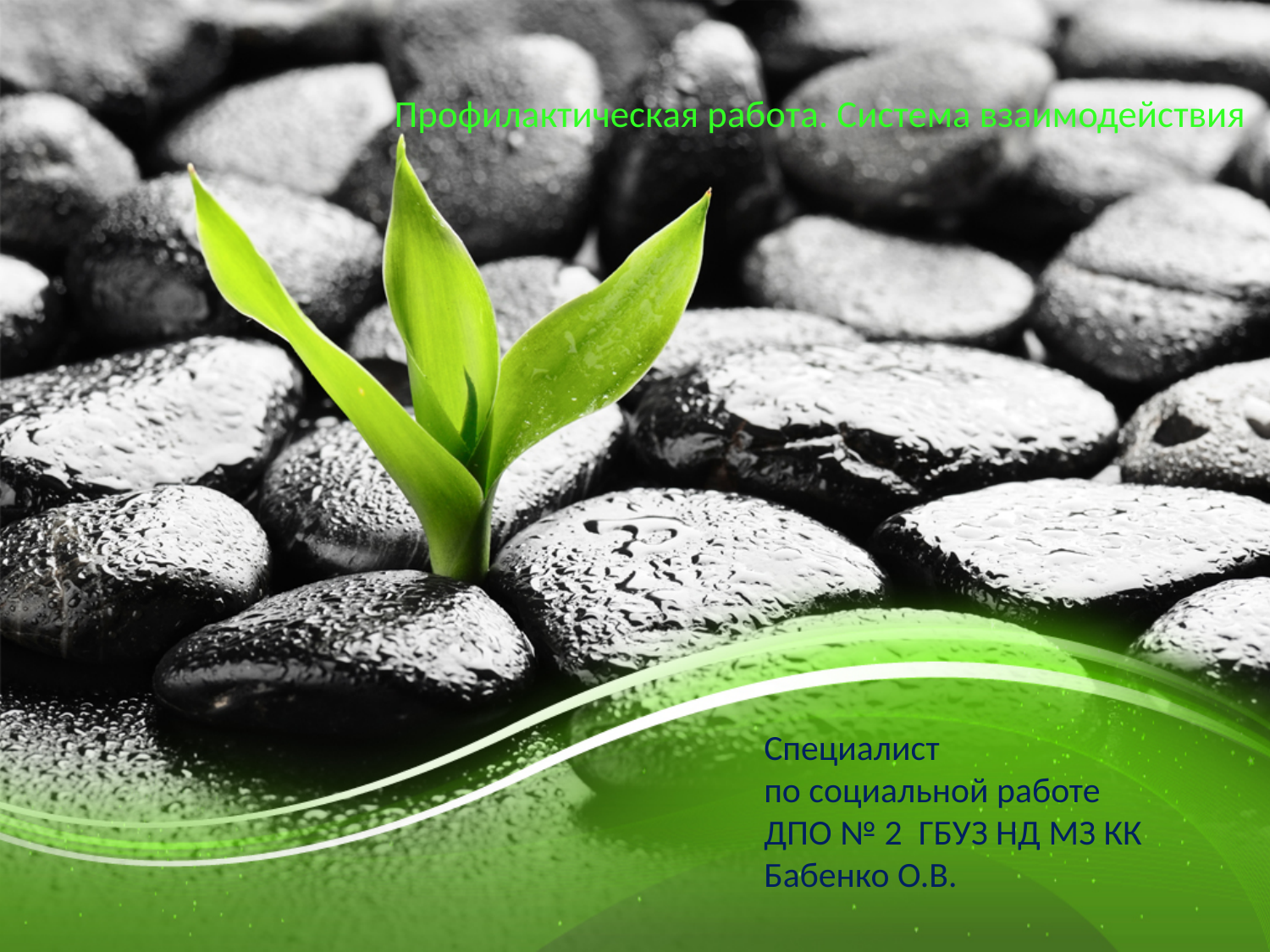

# Профилактическая работа. Система взаимодействия
Специалист
по социальной работе
ДПО № 2  ГБУЗ НД МЗ КК
Бабенко О.В.